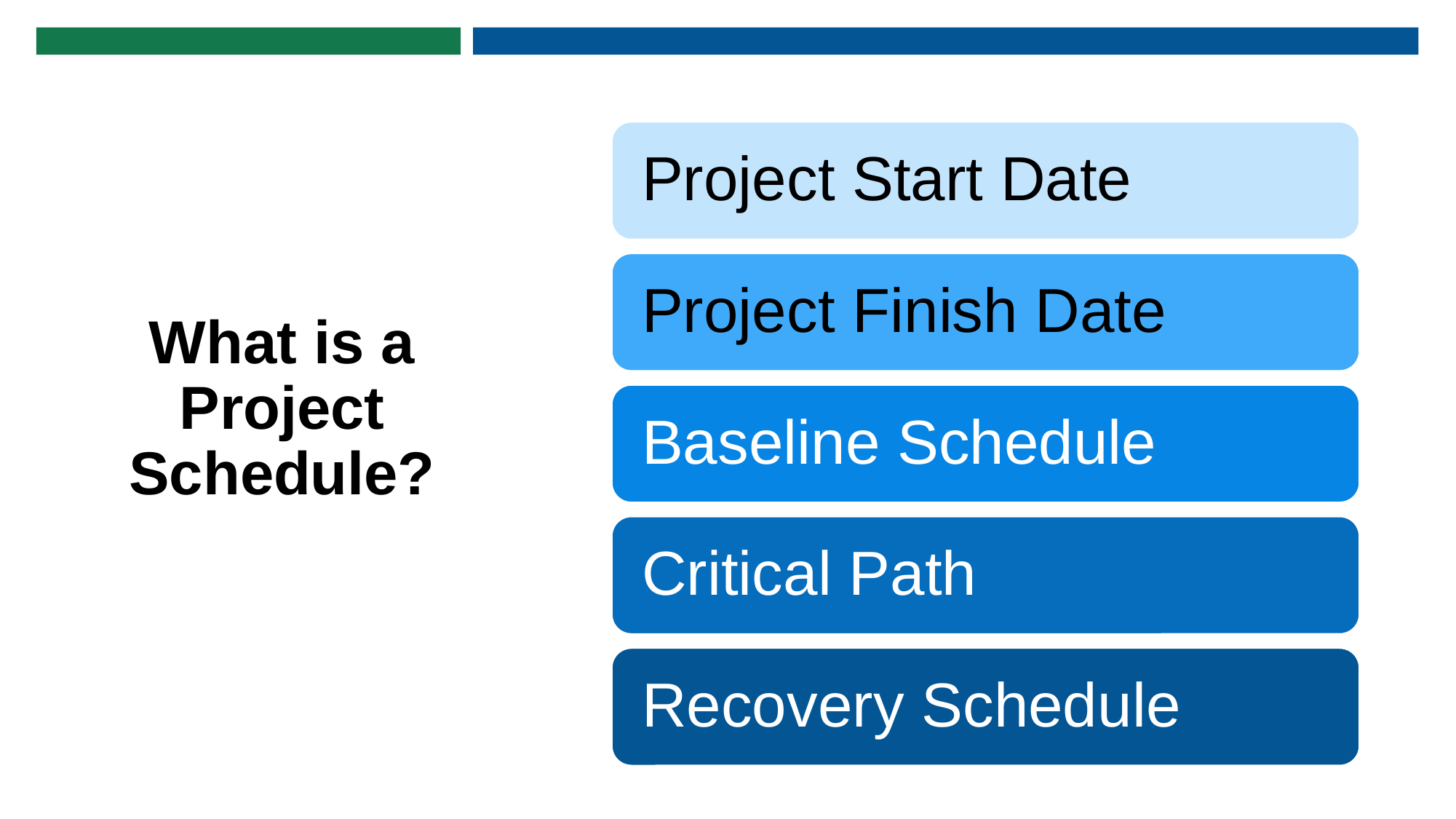

# What is a Project Schedule?
Project Start Date
Project Finish Date
Baseline Schedule
Critical Path
Recovery Schedule